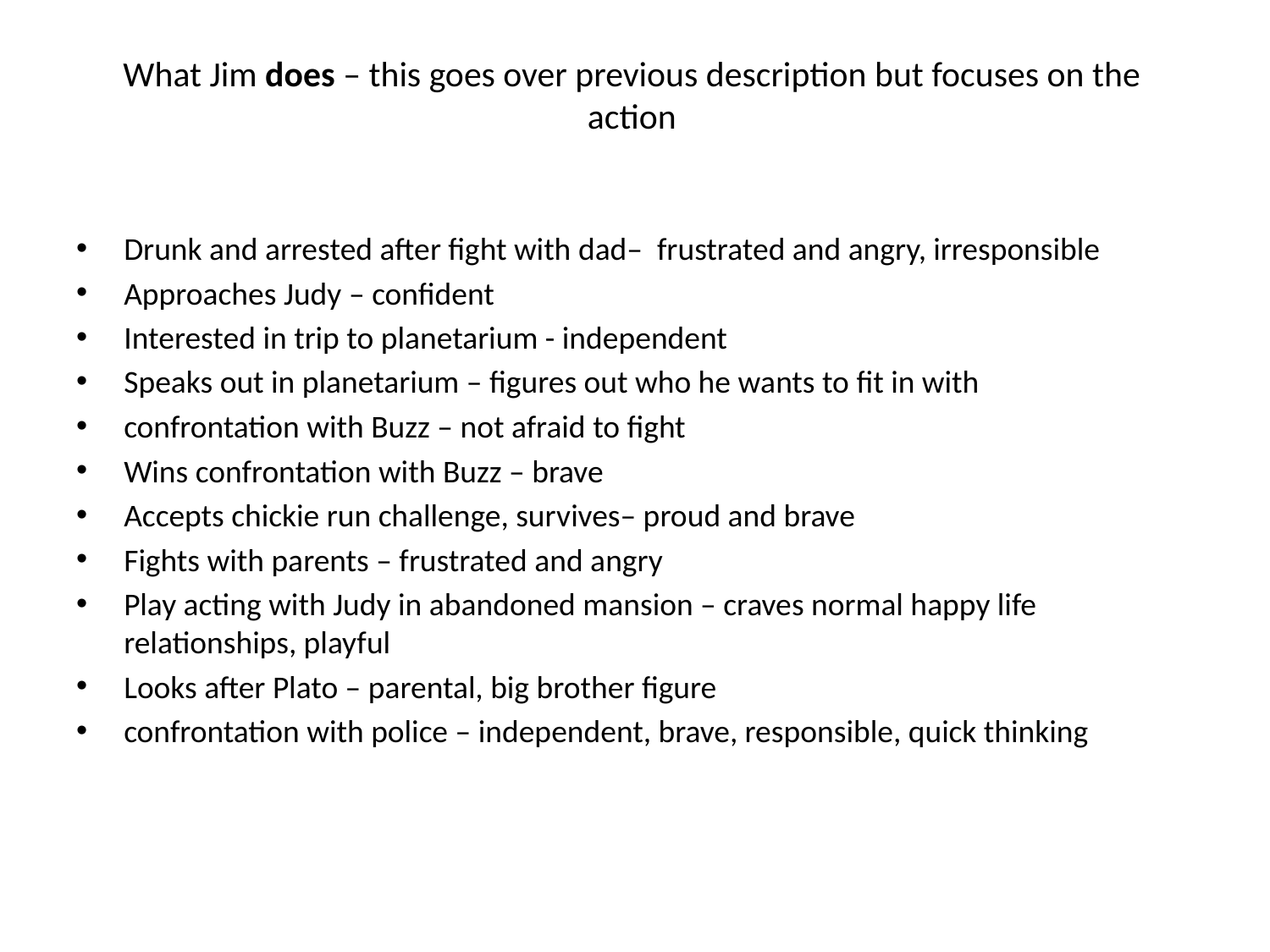

# What Jim does – this goes over previous description but focuses on the action
Drunk and arrested after fight with dad–  frustrated and angry, irresponsible
Approaches Judy – confident
Interested in trip to planetarium - independent
Speaks out in planetarium – figures out who he wants to fit in with
confrontation with Buzz – not afraid to fight
Wins confrontation with Buzz – brave
Accepts chickie run challenge, survives– proud and brave
Fights with parents – frustrated and angry
Play acting with Judy in abandoned mansion – craves normal happy life relationships, playful
Looks after Plato – parental, big brother figure
confrontation with police – independent, brave, responsible, quick thinking